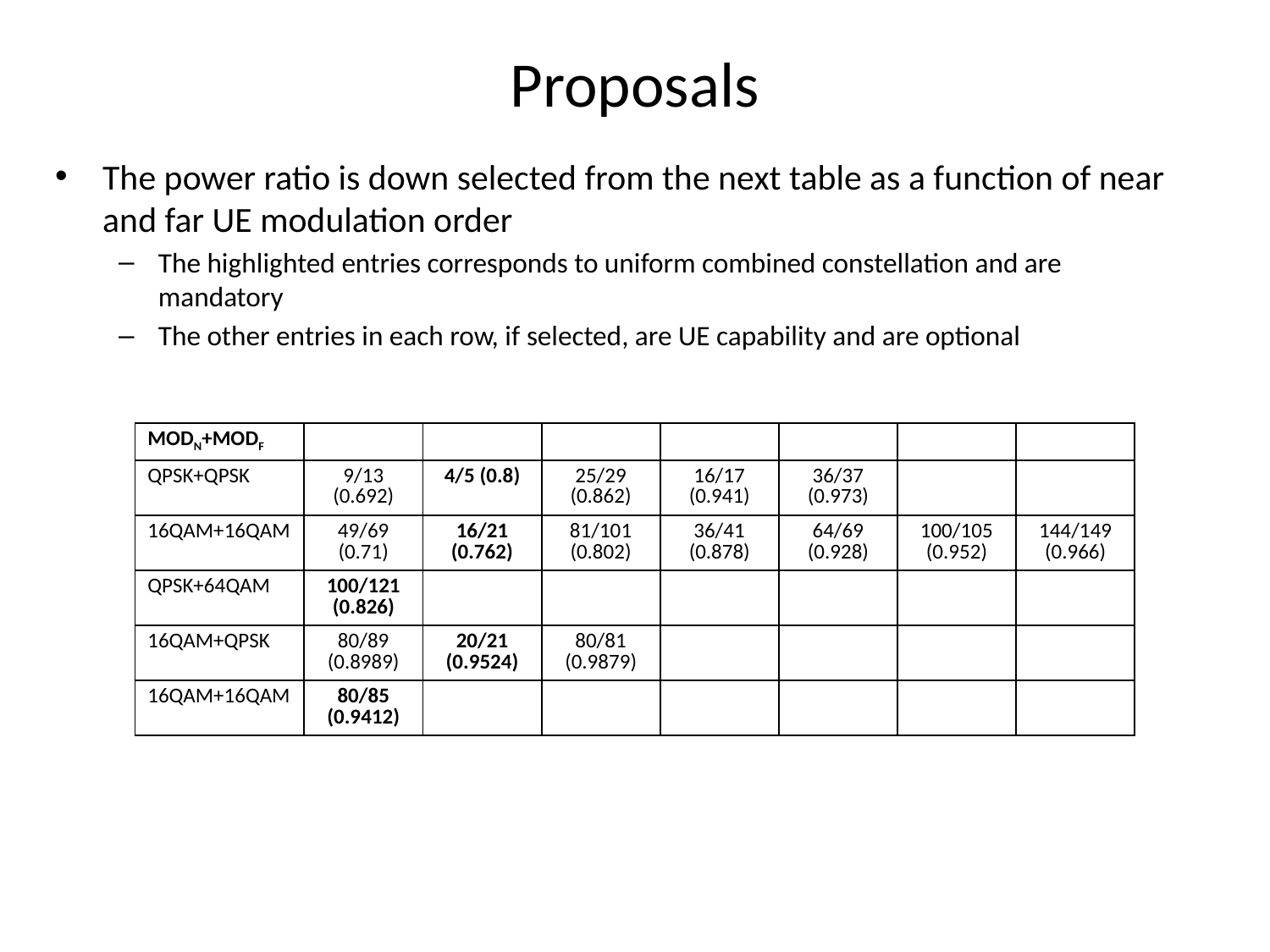

# Proposals
The power ratio is down selected from the next table as a function of near and far UE modulation order
The highlighted entries corresponds to uniform combined constellation and are mandatory
The other entries in each row, if selected, are UE capability and are optional

| MODN+MODF |  |  |  |  |  |  |  |
| --- | --- | --- | --- | --- | --- | --- | --- |
| QPSK+QPSK | 9/13 (0.692) | 4/5 (0.8) | 25/29 (0.862) | 16/17 (0.941) | 36/37 (0.973) |  |  |
| 16QAM+16QAM | 49/69 (0.71) | 16/21 (0.762) | 81/101 (0.802) | 36/41 (0.878) | 64/69 (0.928) | 100/105 (0.952) | 144/149 (0.966) |
| QPSK+64QAM | 100/121 (0.826) |  |  |  |  |  |  |
| 16QAM+QPSK | 80/89 (0.8989) | 20/21 (0.9524) | 80/81 (0.9879) |  |  |  |  |
| 16QAM+16QAM | 80/85 (0.9412) |  |  |  |  |  |  |